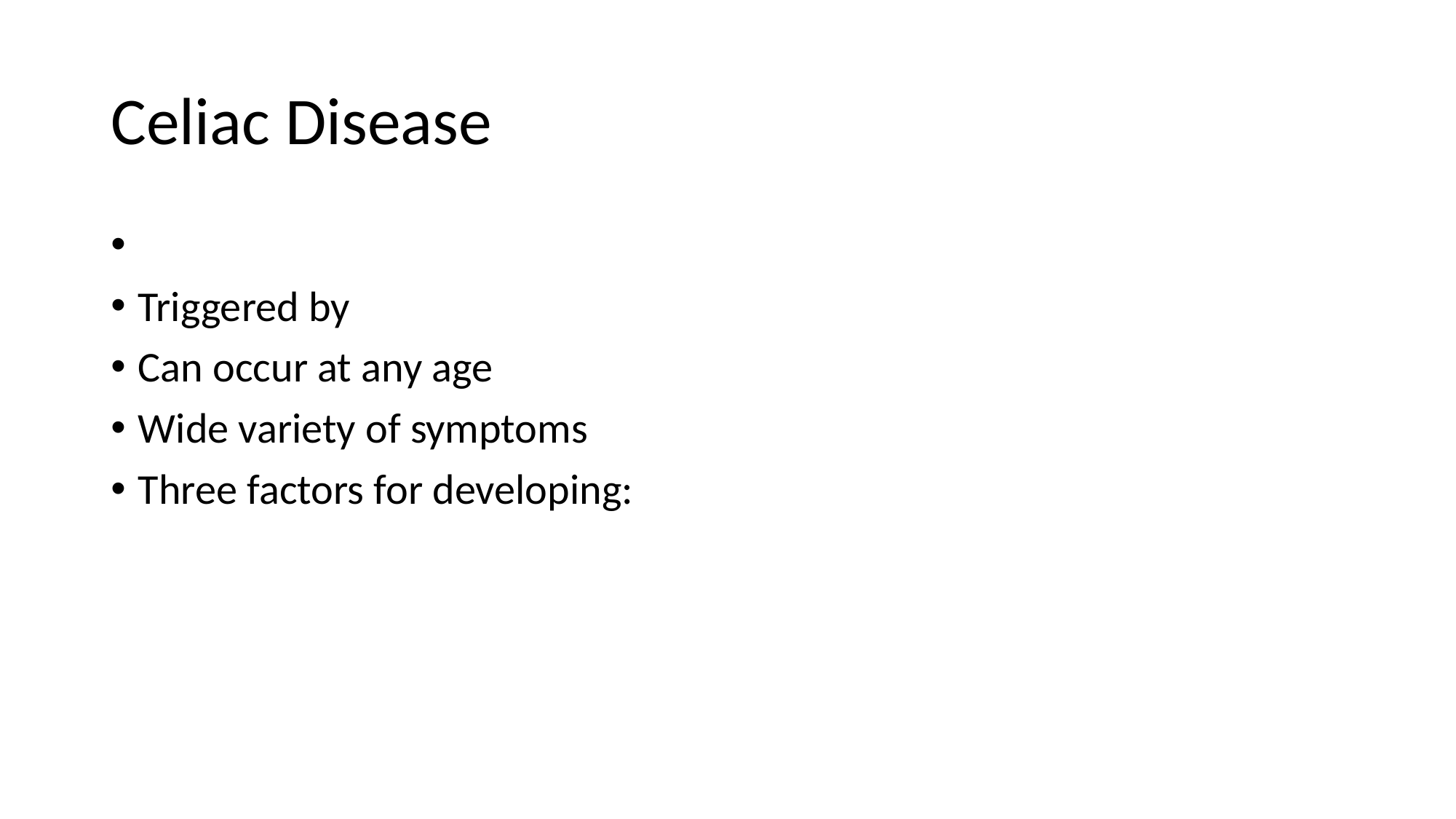

# Celiac Disease

Triggered by
Can occur at any age
Wide variety of symptoms
Three factors for developing: